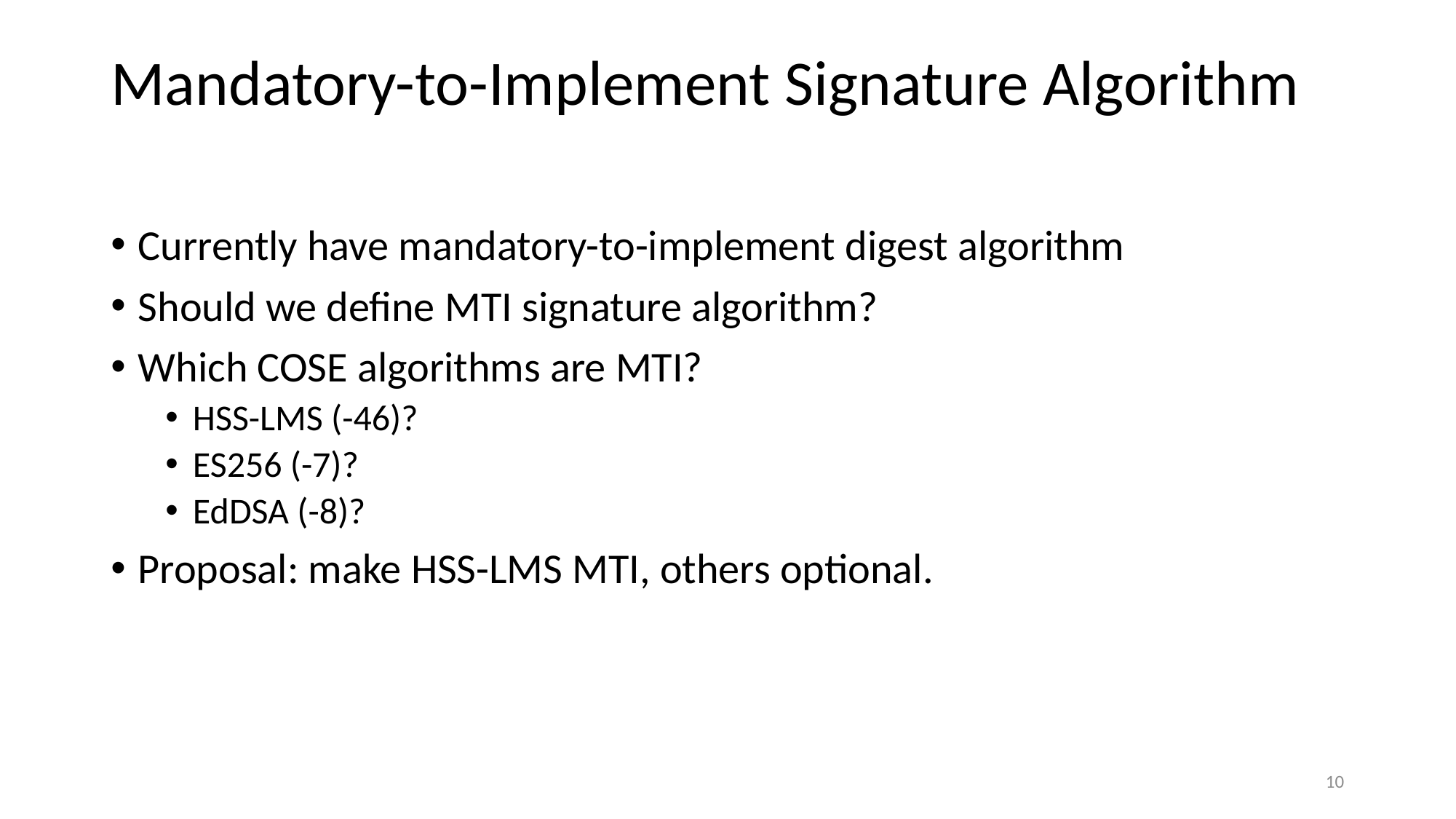

# Mandatory-to-Implement Signature Algorithm
Currently have mandatory-to-implement digest algorithm
Should we define MTI signature algorithm?
Which COSE algorithms are MTI?
HSS-LMS (-46)?
ES256 (-7)?
EdDSA (-8)?
Proposal: make HSS-LMS MTI, others optional.
10